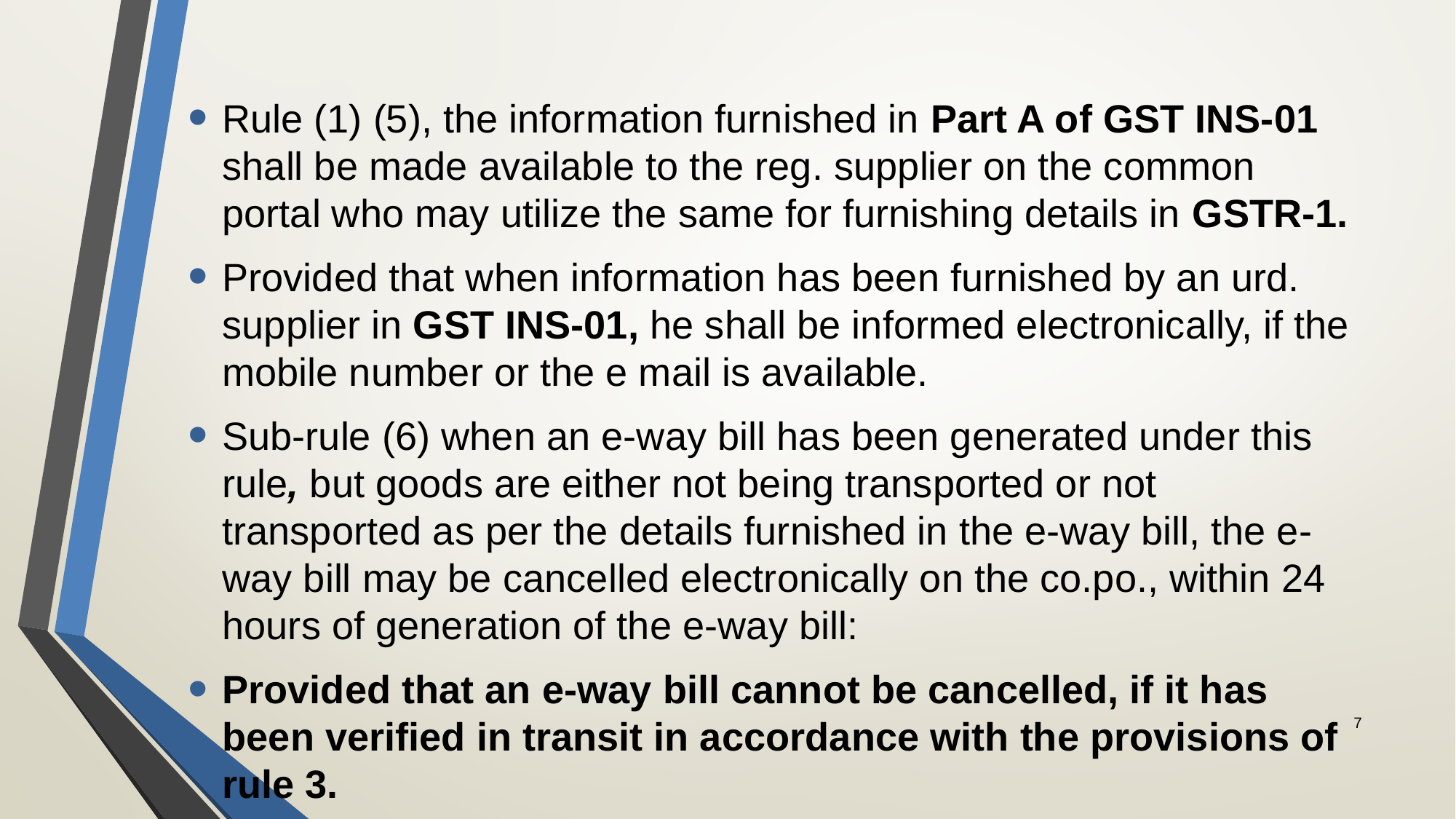

#
Rule (1) (5), the information furnished in Part A of GST INS-01 shall be made available to the reg. supplier on the common portal who may utilize the same for furnishing details in GSTR-1.
Provided that when information has been furnished by an urd. supplier in GST INS-01, he shall be informed electronically, if the mobile number or the e mail is available.
Sub-rule (6) when an e-way bill has been generated under this rule, but goods are either not being transported or not transported as per the details furnished in the e-way bill, the e-way bill may be cancelled electronically on the co.po., within 24 hours of generation of the e-way bill:
Provided that an e-way bill cannot be cancelled, if it has been verified in transit in accordance with the provisions of rule 3.
7